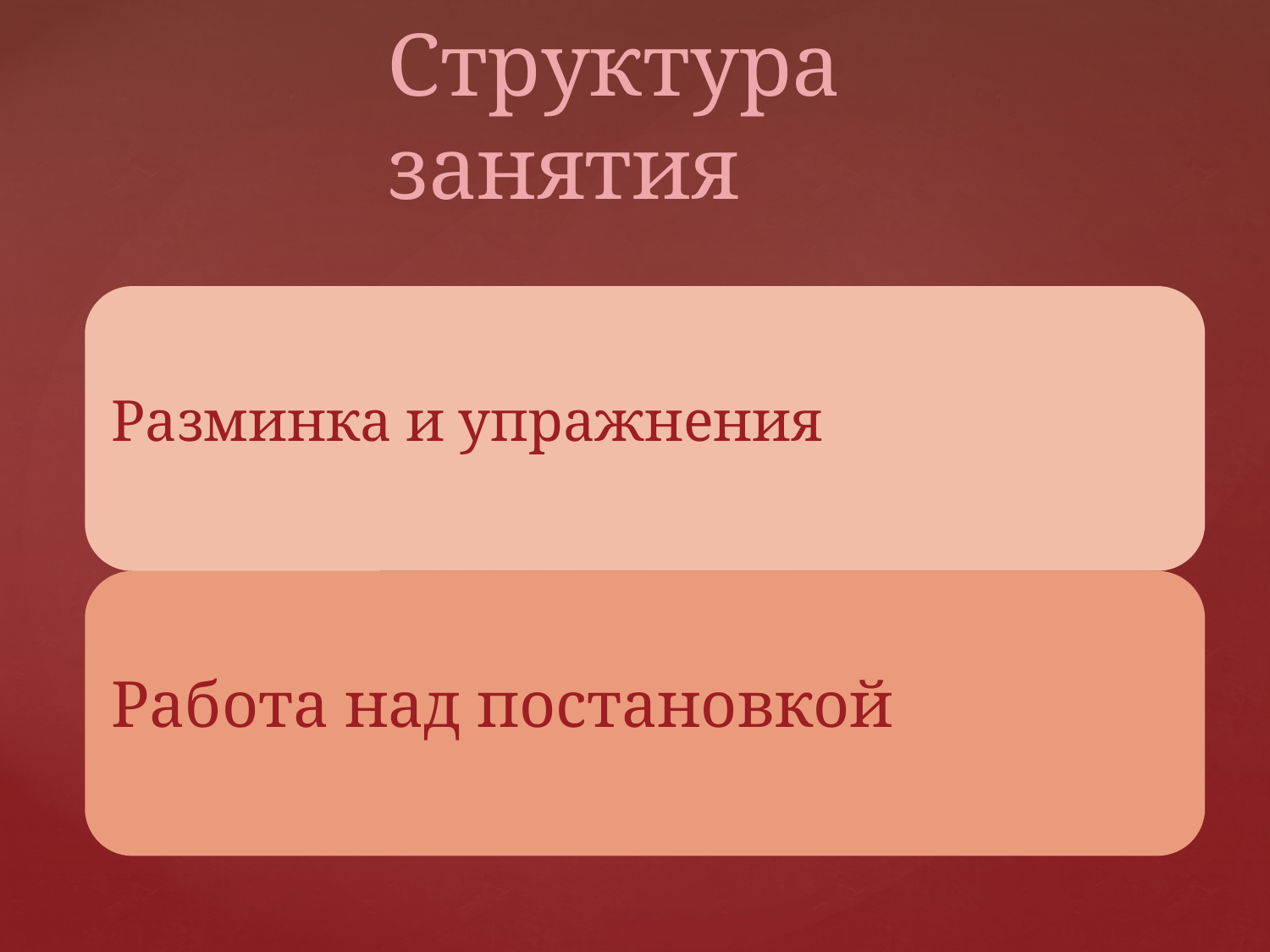

# Структура занятия
Разминка и упражнения
Работа над постановкой